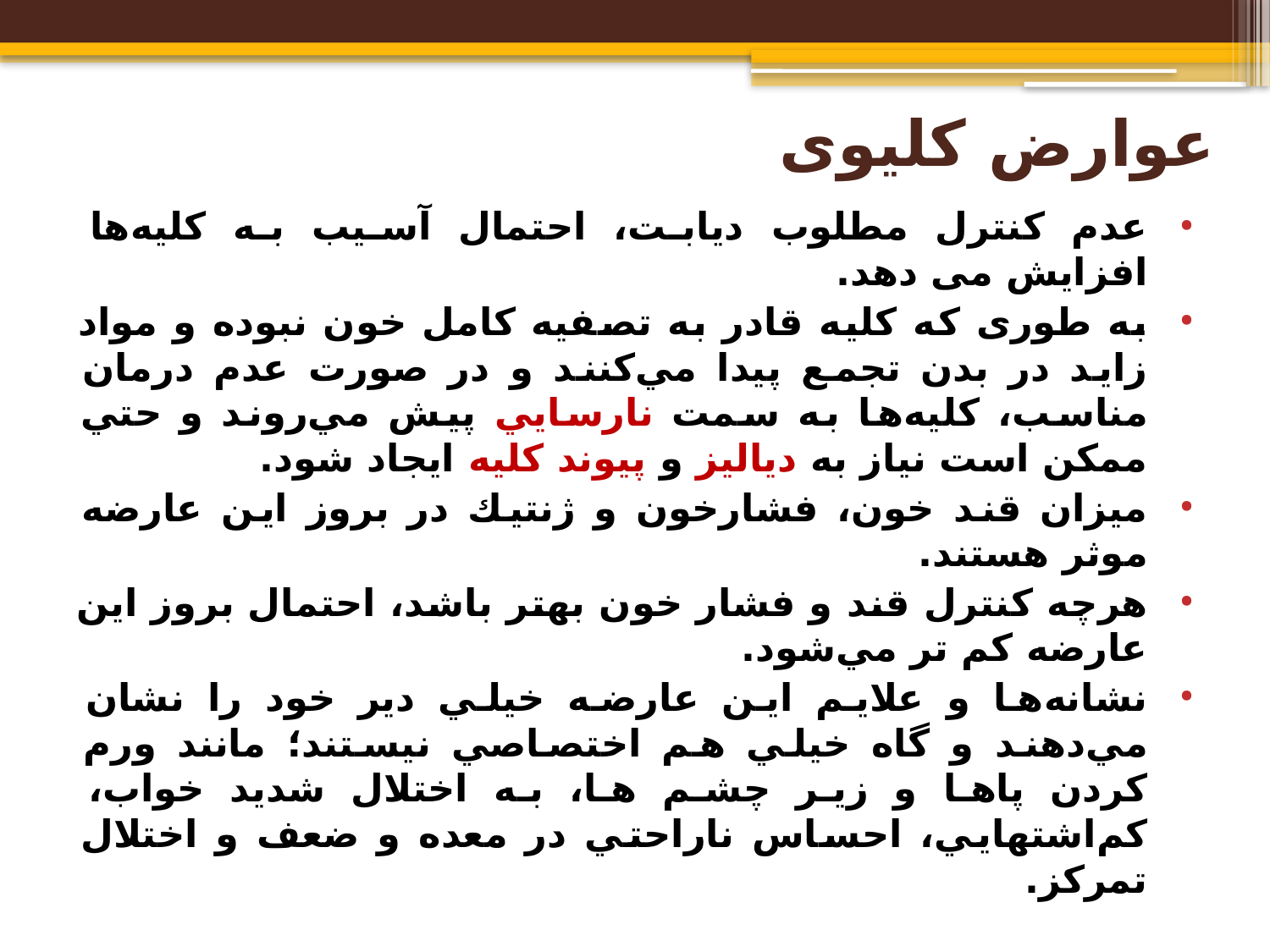

# عوارض کلیوی
عدم کنترل مطلوب دیابت، احتمال آسیب به كليه‌ها افزایش می دهد.
به طوری كه کلیه قادر به تصفيه كامل خون نبوده و مواد زايد در بدن تجمع پيدا مي‌كنند و در صورت عدم درمان مناسب، كليه‌ها به سمت نارسايي پيش مي‌روند و حتي ممكن است نياز به دياليز و پيوند کلیه ایجاد شود.
ميزان قند خون، فشارخون و ژنتيك در بروز اين عارضه موثر هستند.
هرچه كنترل قند و فشار خون بهتر باشد، احتمال بروز اين عارضه كم تر مي‌شود.
نشانه‌ها و علايم اين عارضه خيلي دير خود را نشان مي‌دهند و گاه خيلي هم اختصاصي نيستند؛ مانند ورم کردن پاها و زیر چشم ها، به اختلال شدید خواب، کم‌اشتهايي، احساس ناراحتي در معده و ضعف و اختلال تمركز.